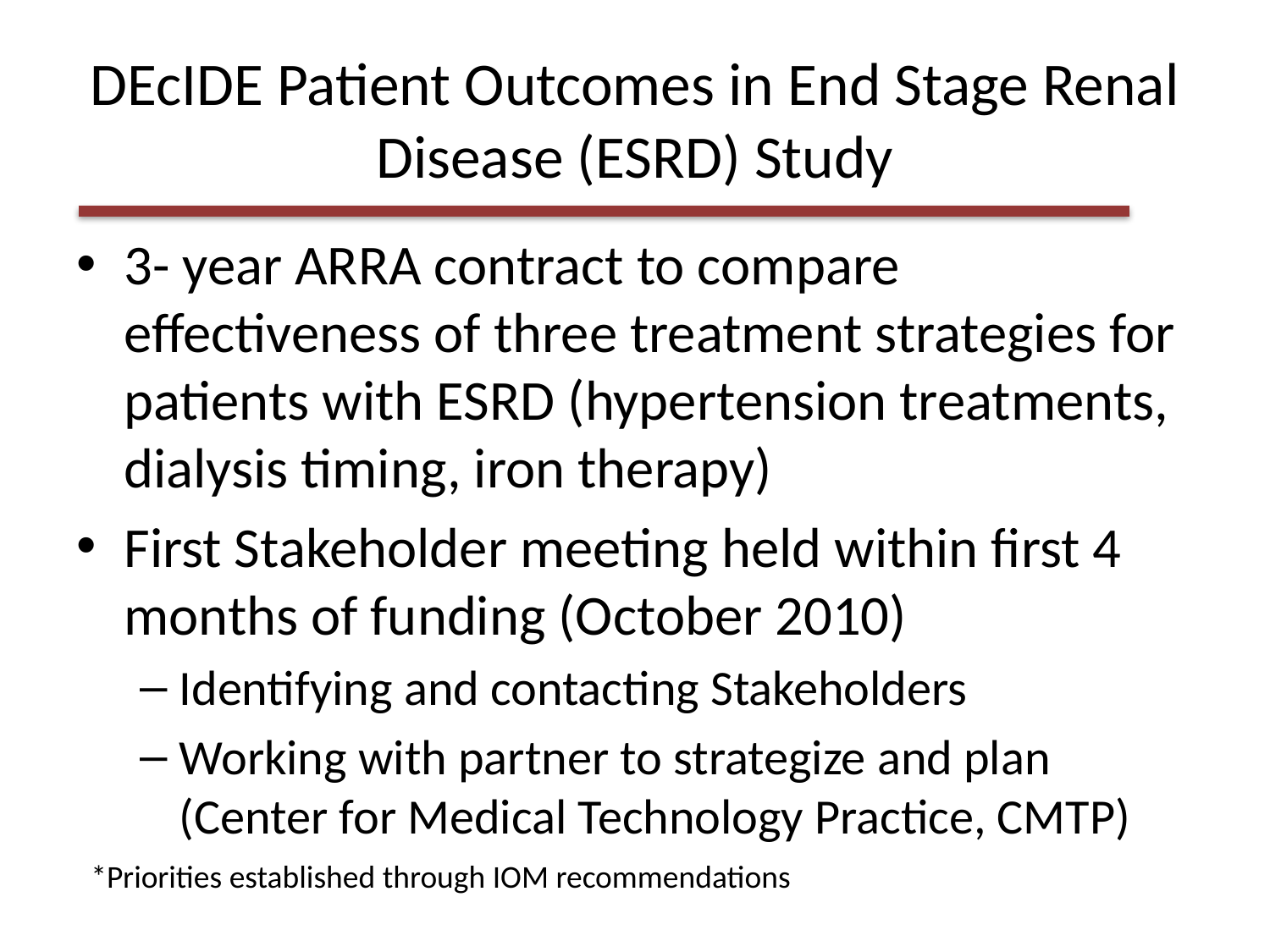

# DEcIDE Patient Outcomes in End Stage Renal Disease (ESRD) Study
3- year ARRA contract to compare effectiveness of three treatment strategies for patients with ESRD (hypertension treatments, dialysis timing, iron therapy)
First Stakeholder meeting held within first 4 months of funding (October 2010)
Identifying and contacting Stakeholders
Working with partner to strategize and plan (Center for Medical Technology Practice, CMTP)

*Priorities established through IOM recommendations